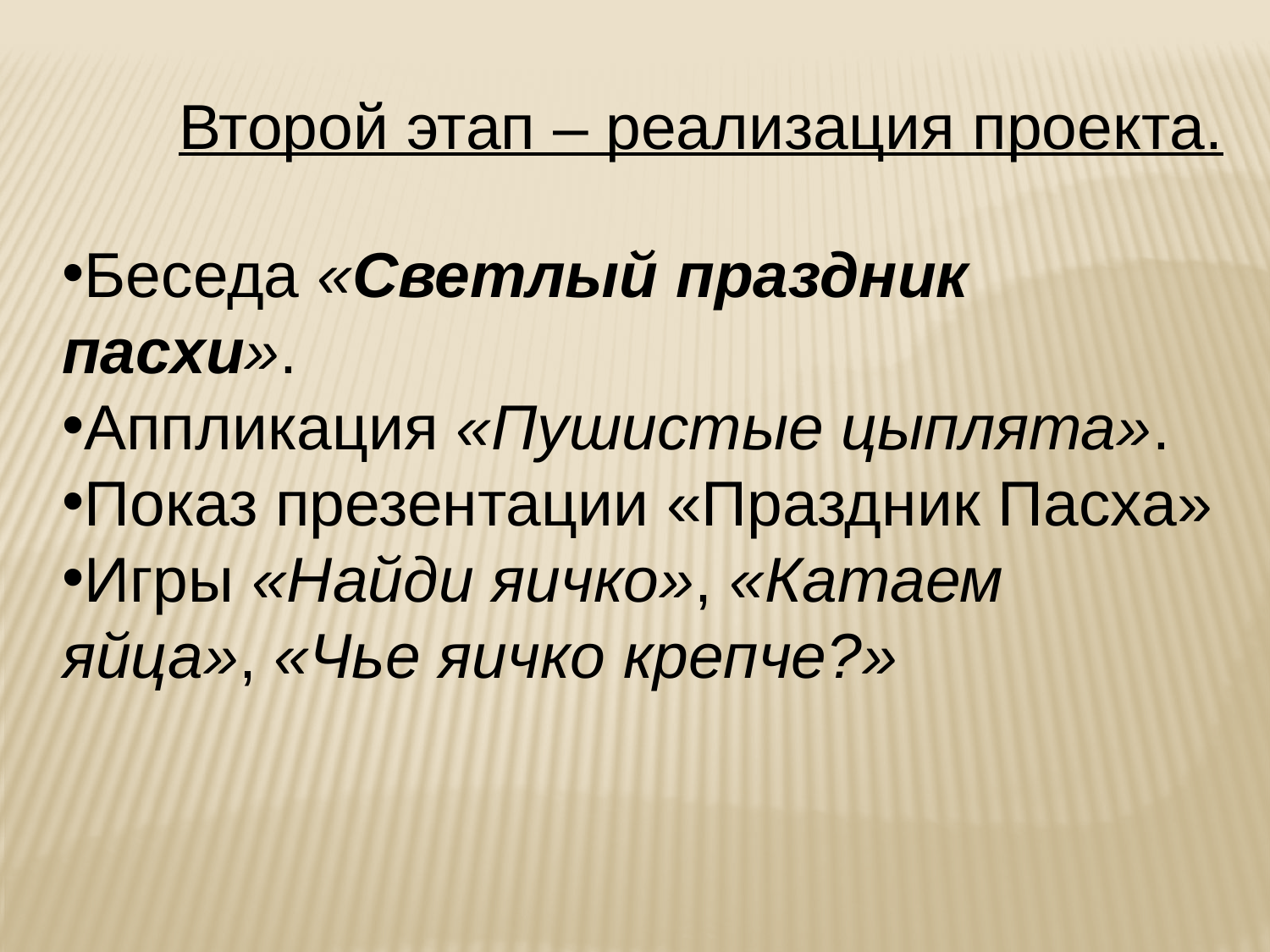

Второй этап – реализация проекта.
Беседа «Светлый праздник пасхи».
Аппликация «Пушистые цыплята».
Показ презентации «Праздник Пасха»
Игры «Найди яичко», «Катаем яйца», «Чье яичко крепче?»